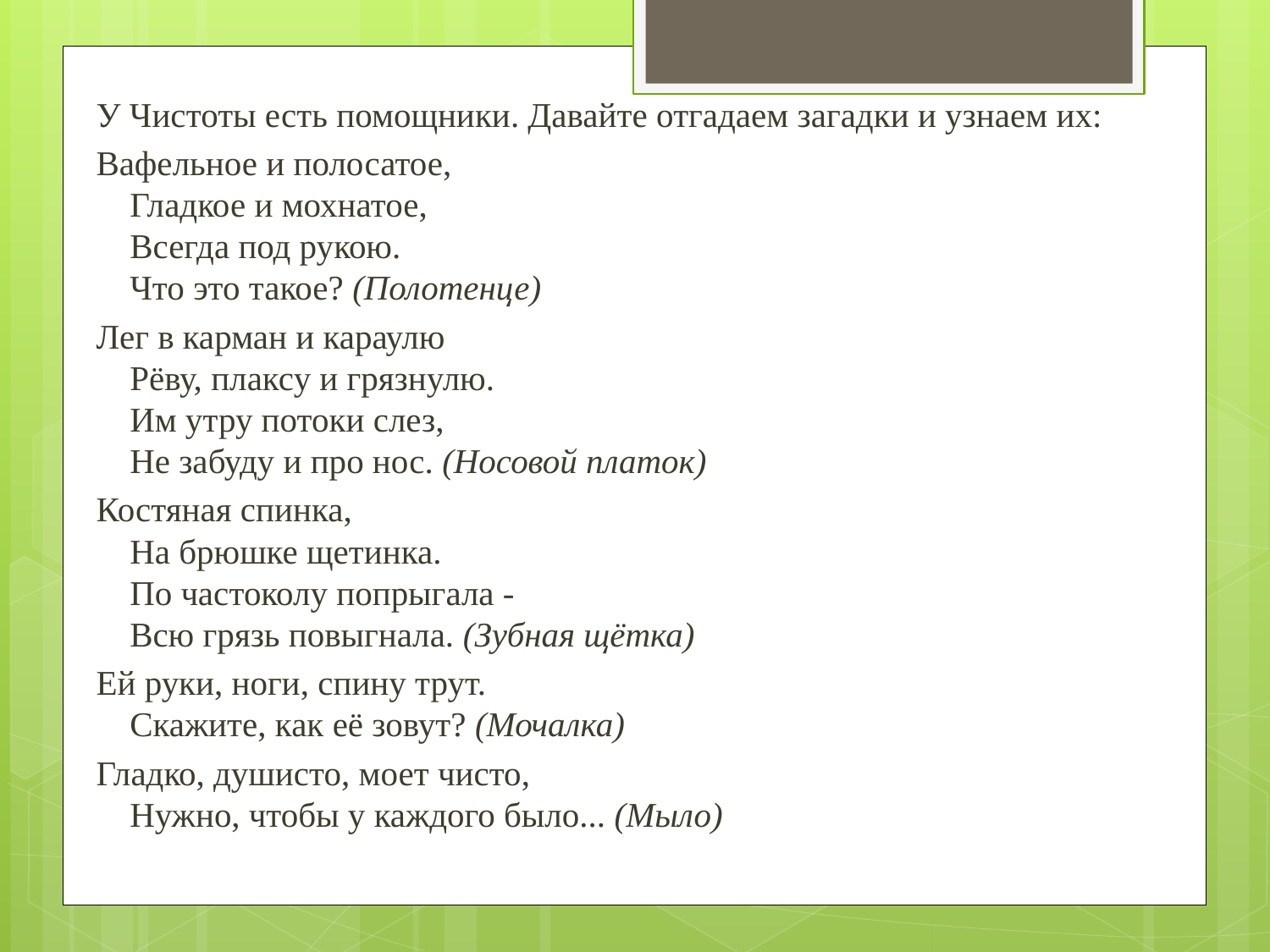

У Чистоты есть помощники. Давайте отгадаем загадки и узнаем их:
Вафельное и полосатое,
Гладкое и мохнатое,
Всегда под рукою.
Что это такое? (Полотенце)
Лег в карман и караулю
Рёву, плаксу и грязнулю.
Им утру потоки слез,
Не забуду и про нос. (Носовой платок)
Костяная спинка,
На брюшке щетинка.
По частоколу попрыгала -
Всю грязь повыгнала. (Зубная щётка)
Ей руки, ноги, спину трут.
Скажите, как её зовут? (Мочалка)
Гладко, душисто, моет чисто,
Нужно, чтобы у каждого было... (Мыло)

#